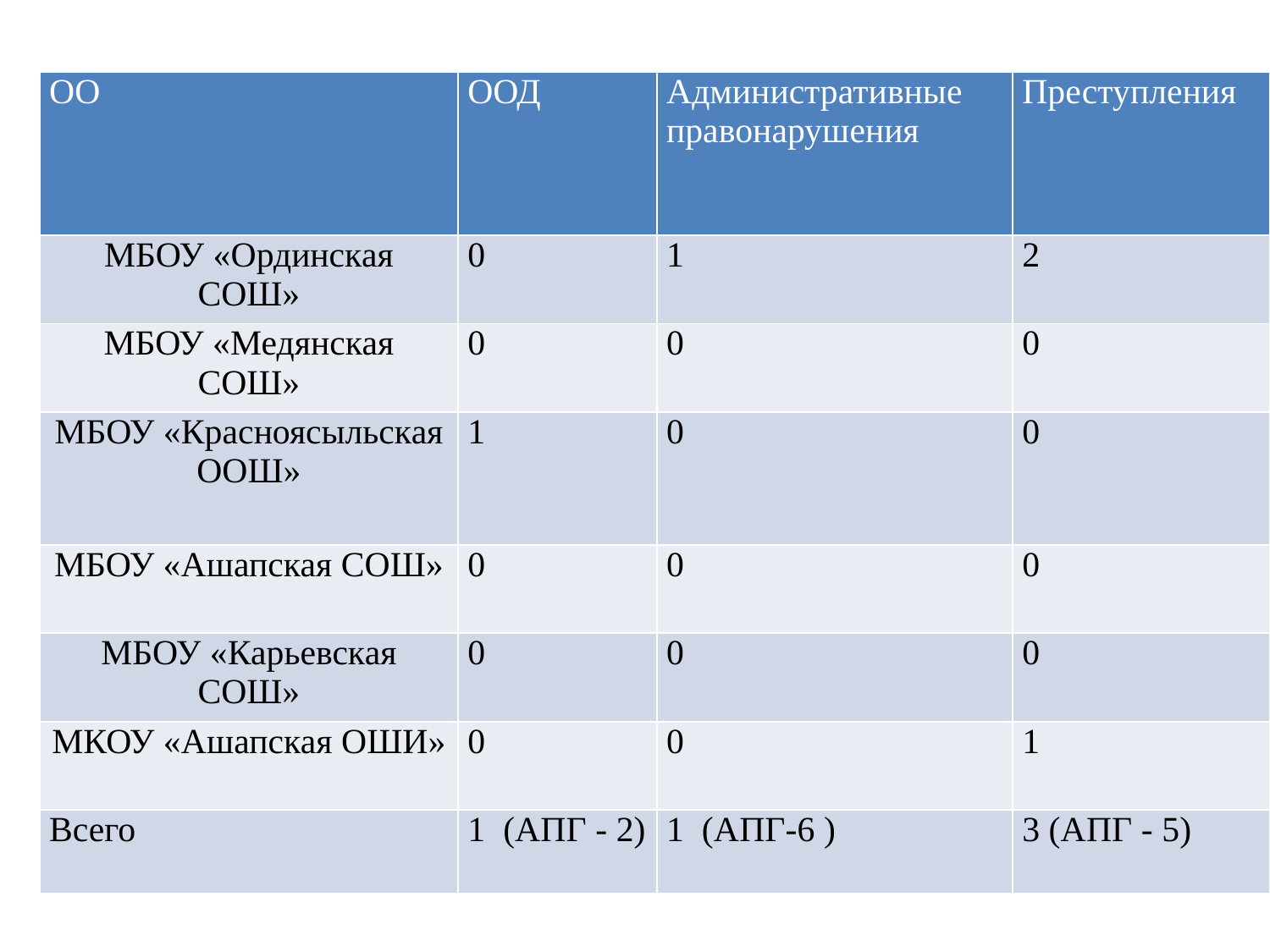

#
| ОО | ООД | Административные правонарушения | Преступления |
| --- | --- | --- | --- |
| МБОУ «Ординская СОШ» | 0 | 1 | 2 |
| МБОУ «Медянская СОШ» | 0 | 0 | 0 |
| МБОУ «Красноясыльская ООШ» | 1 | 0 | 0 |
| МБОУ «Ашапская СОШ» | 0 | 0 | 0 |
| МБОУ «Карьевская СОШ» | 0 | 0 | 0 |
| МКОУ «Ашапская ОШИ» | 0 | 0 | 1 |
| Всего | 1 (АПГ - 2) | 1 (АПГ-6 ) | 3 (АПГ - 5) |